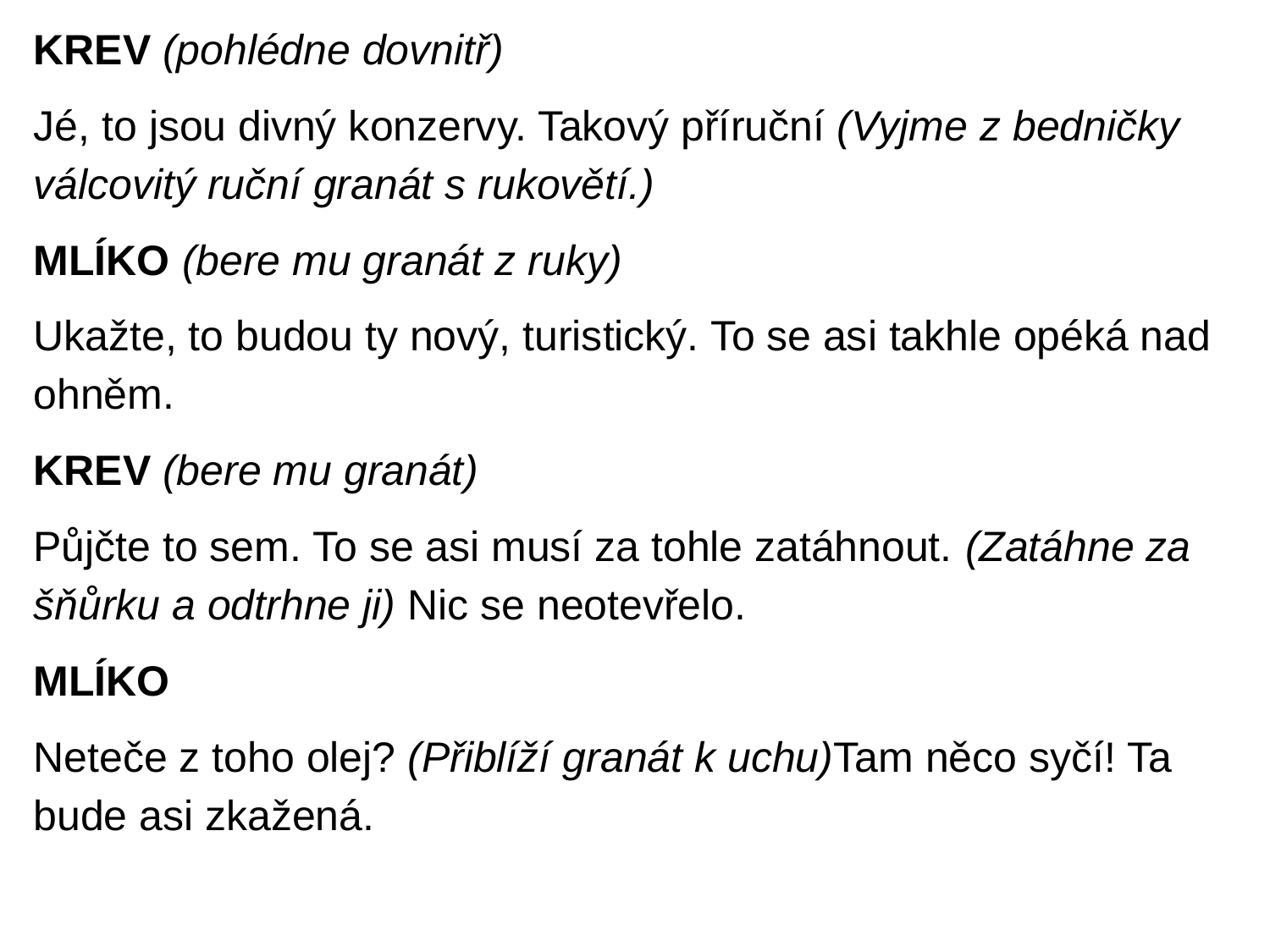

KREV (pohlédne dovnitř)
Jé, to jsou divný konzervy. Takový příruční (Vyjme z bedničky válcovitý ruční granát s rukovětí.)
MLÍKO (bere mu granát z ruky)
Ukažte, to budou ty nový, turistický. To se asi takhle opéká nad ohněm.
KREV (bere mu granát)
Půjčte to sem. To se asi musí za tohle zatáhnout. (Zatáhne za šňůrku a odtrhne ji) Nic se neotevřelo.
MLÍKO
Neteče z toho olej? (Přiblíží granát k uchu)Tam něco syčí! Ta bude asi zkažená.